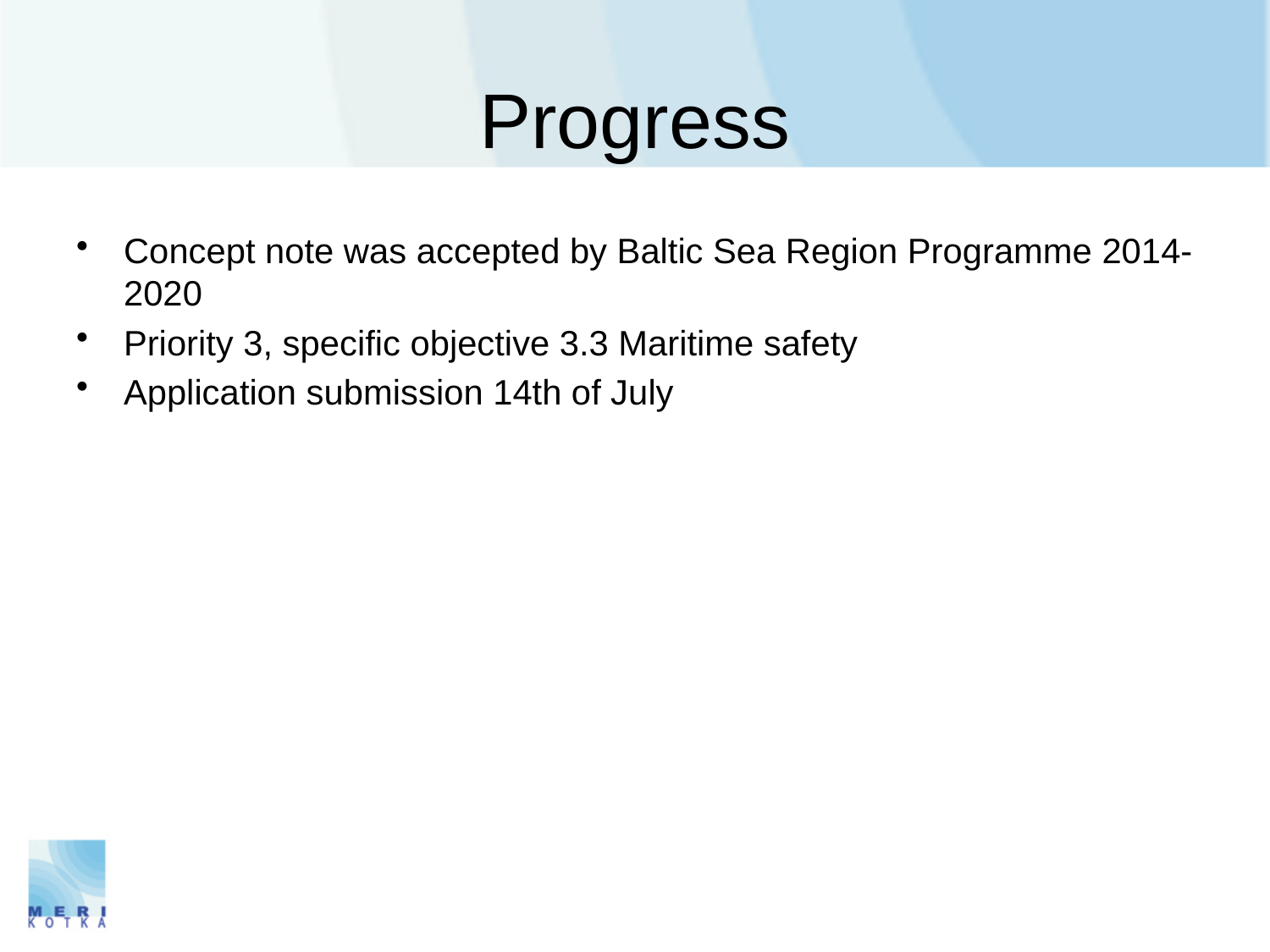

# Progress
Concept note was accepted by Baltic Sea Region Programme 2014-2020
Priority 3, specific objective 3.3 Maritime safety
Application submission 14th of July